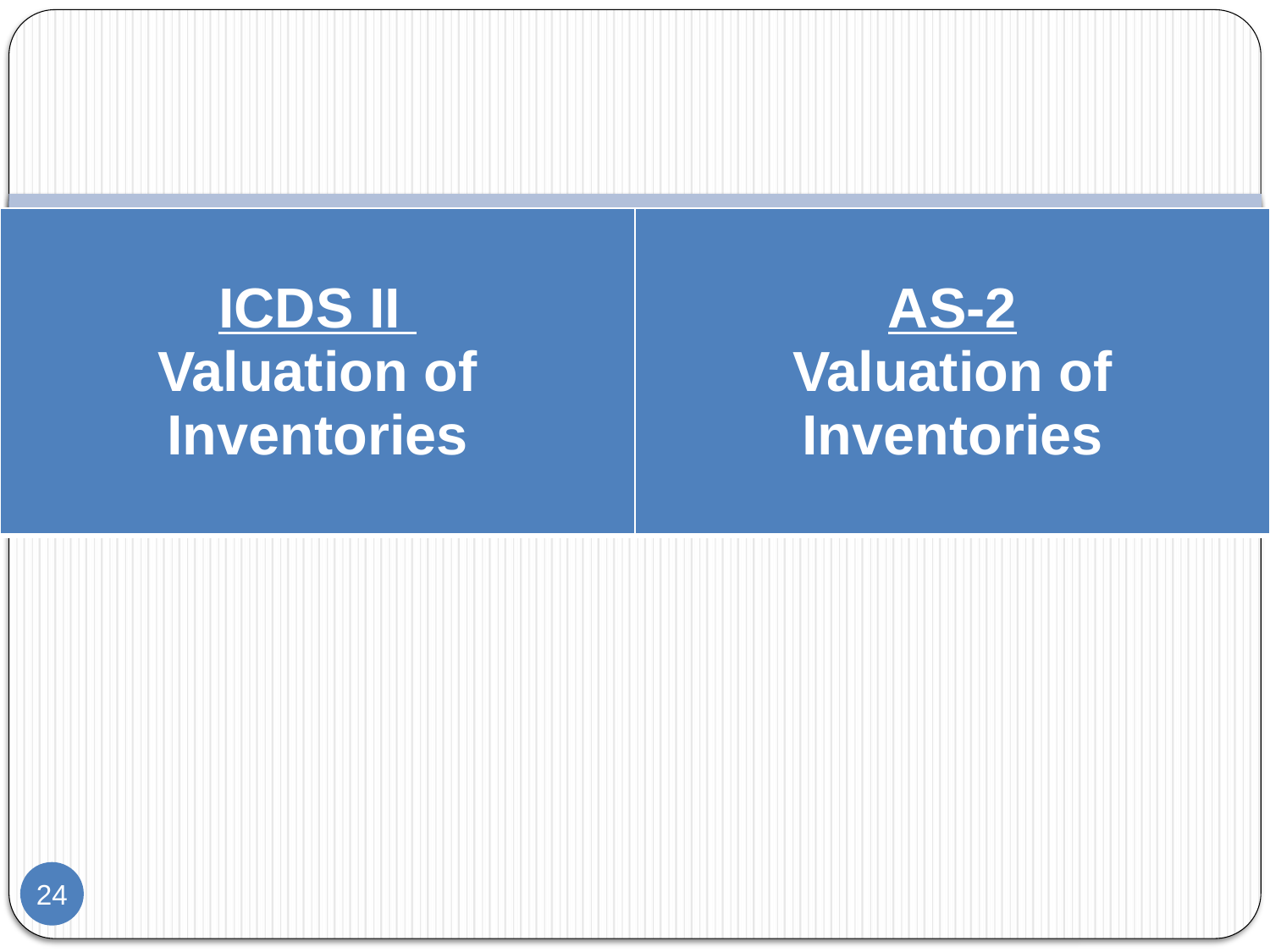

| ICDS II Valuation of Inventories | AS-2 Valuation of Inventories |
| --- | --- |
24